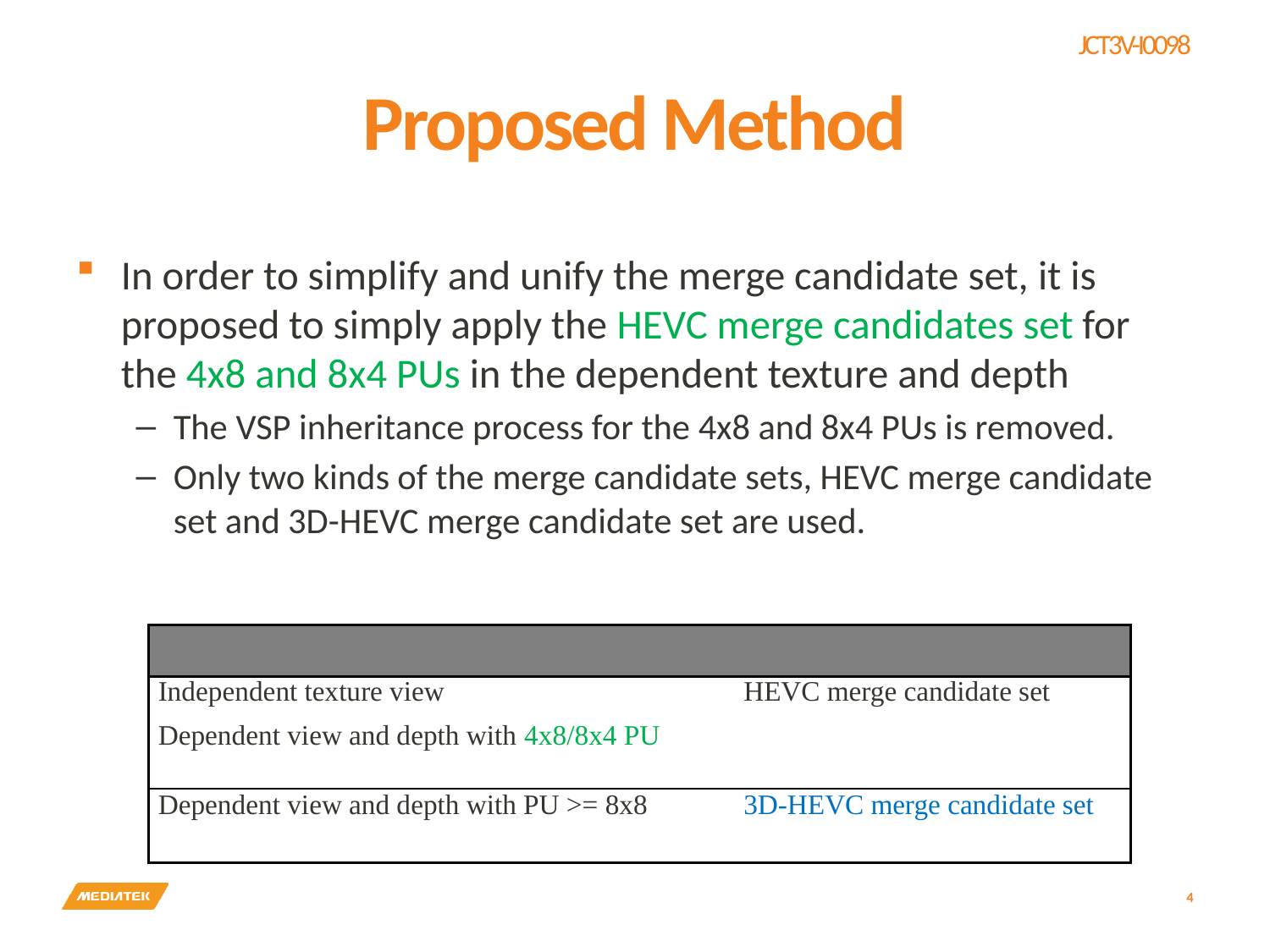

# Proposed Method
In order to simplify and unify the merge candidate set, it is proposed to simply apply the HEVC merge candidates set for the 4x8 and 8x4 PUs in the dependent texture and depth
The VSP inheritance process for the 4x8 and 8x4 PUs is removed.
Only two kinds of the merge candidate sets, HEVC merge candidate set and 3D-HEVC merge candidate set are used.
|  |  |
| --- | --- |
| Independent texture view Dependent view and depth with 4x8/8x4 PU | HEVC merge candidate set |
| Dependent view and depth with PU >= 8x8 | 3D-HEVC merge candidate set |
4